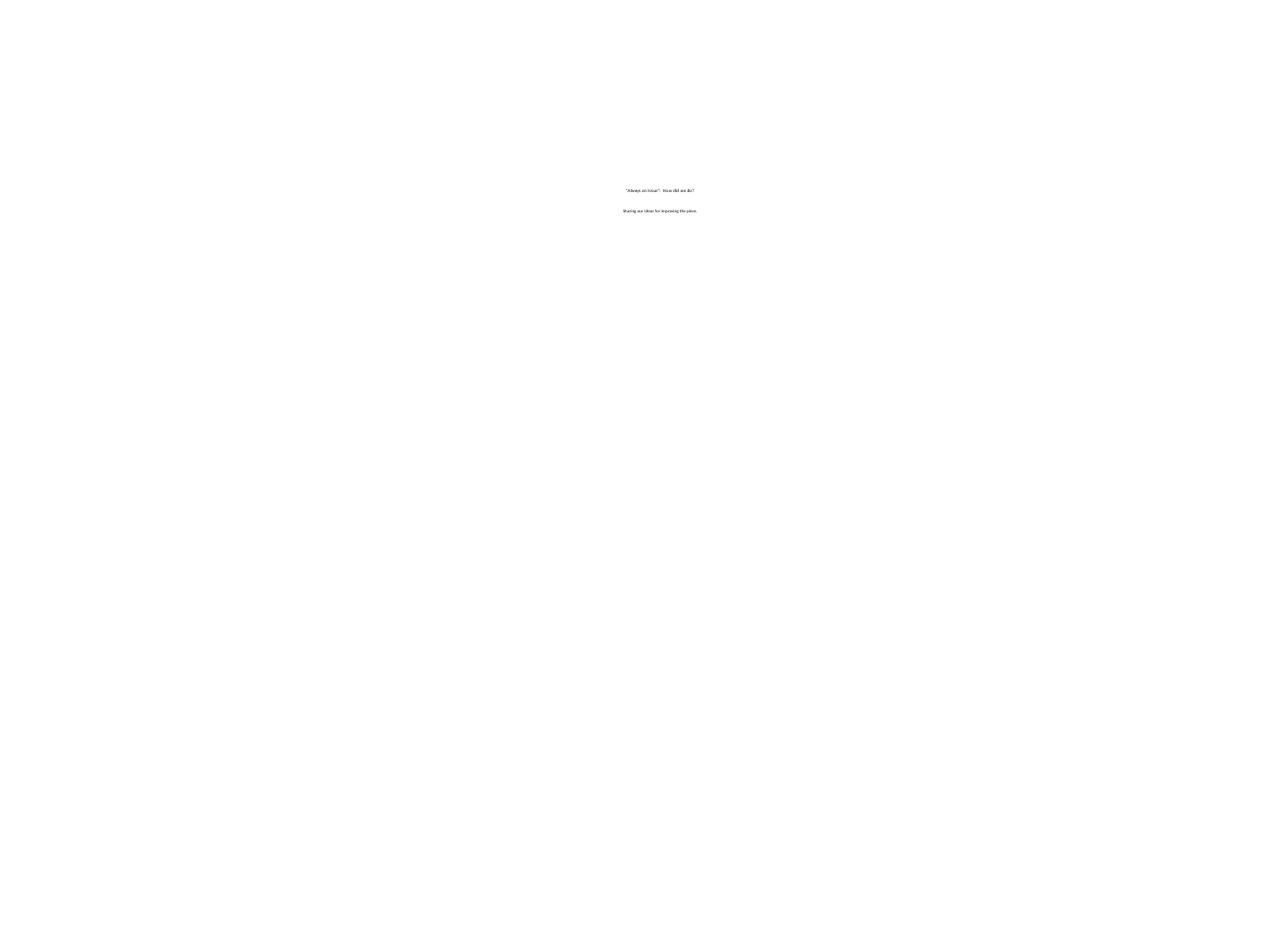

# “Always an Issue”:  How did we do? Sharing our ideas for improving the piece.